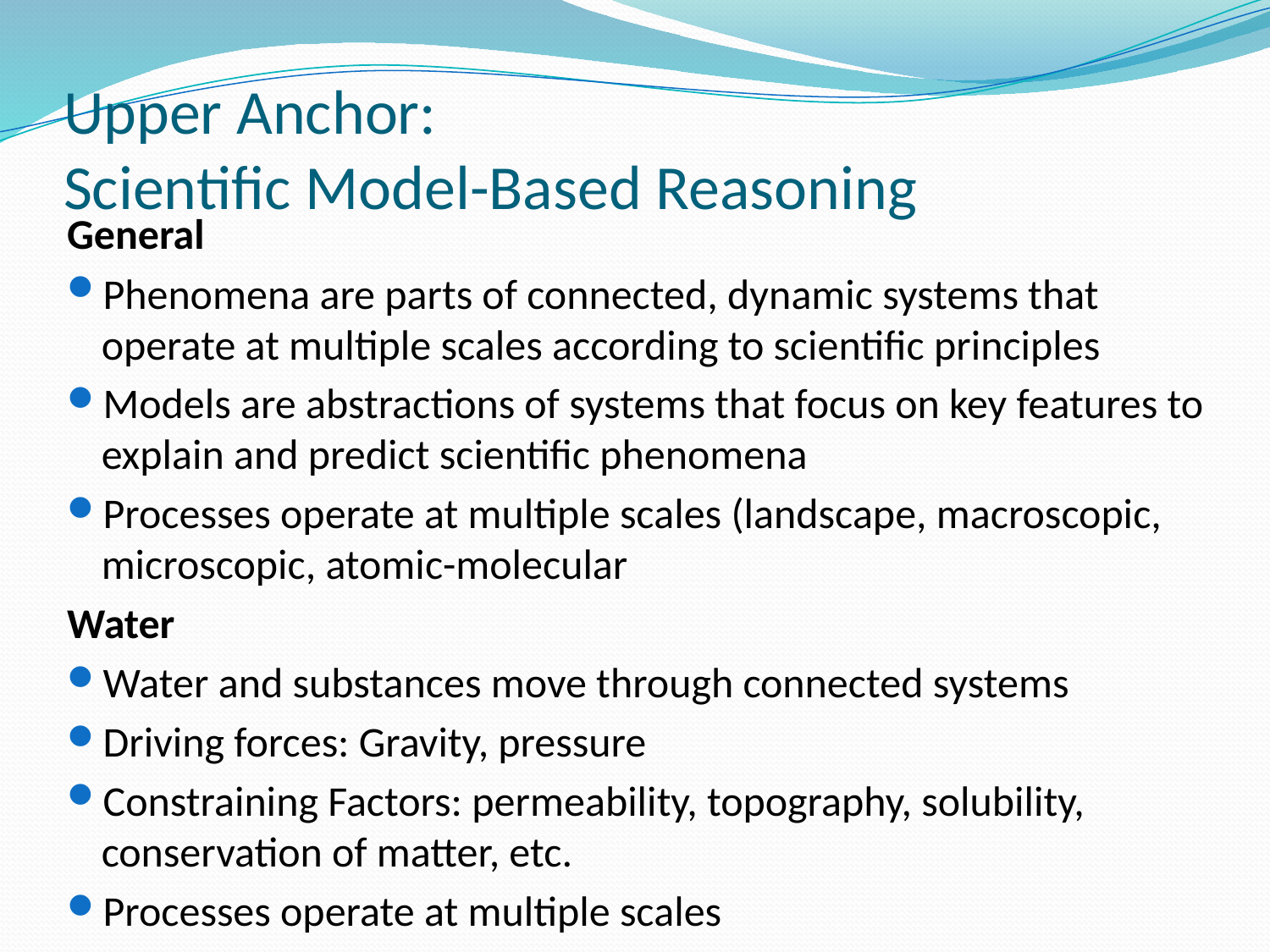

# Upper Anchor: Scientific Model-Based Reasoning
General
Phenomena are parts of connected, dynamic systems that operate at multiple scales according to scientific principles
Models are abstractions of systems that focus on key features to explain and predict scientific phenomena
Processes operate at multiple scales (landscape, macroscopic, microscopic, atomic-molecular
Water
Water and substances move through connected systems
Driving forces: Gravity, pressure
Constraining Factors: permeability, topography, solubility, conservation of matter, etc.
Processes operate at multiple scales